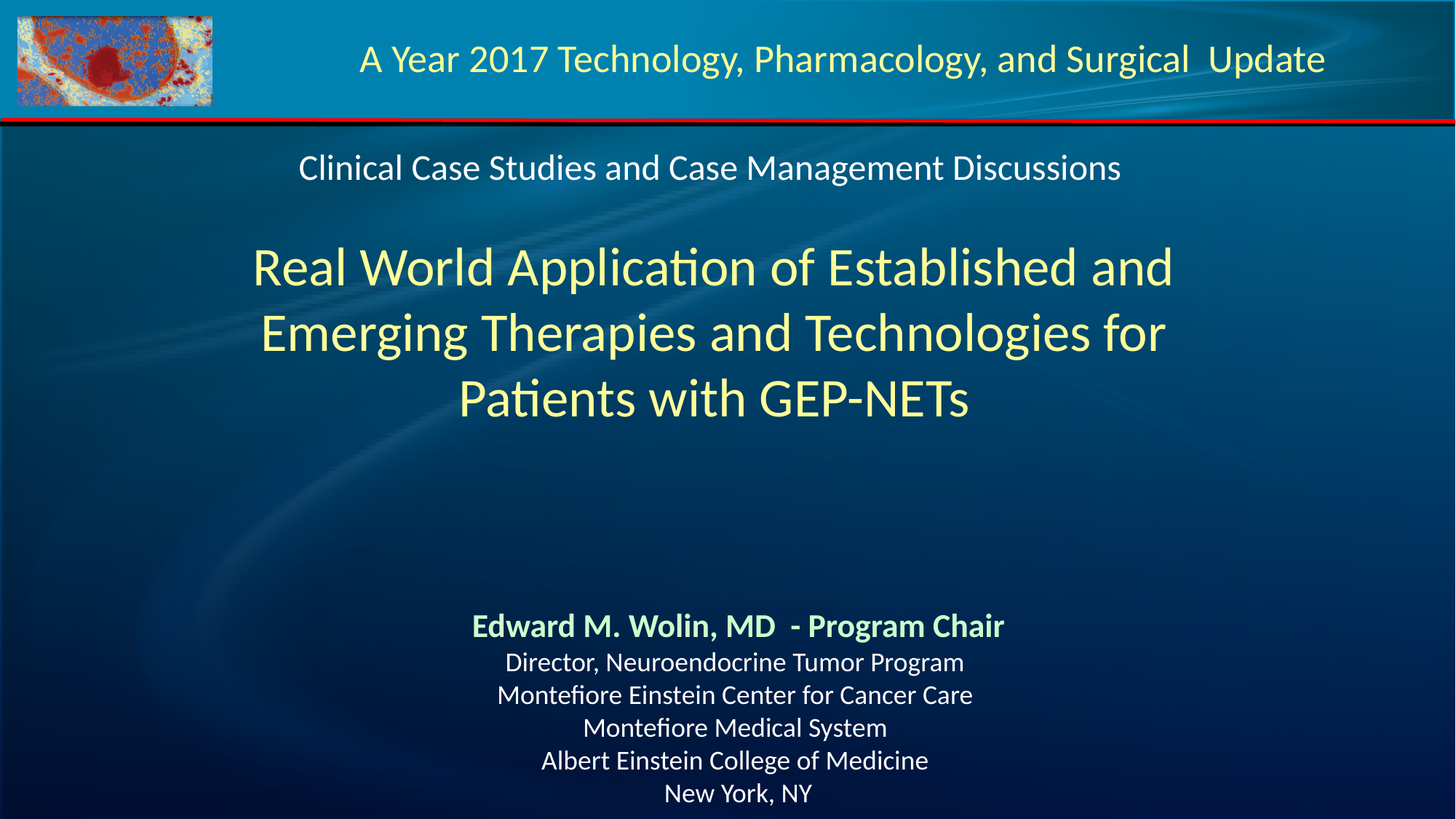

A Year 2017 Technology, Pharmacology, and Surgical  Update
Clinical Case Studies and Case Management Discussions

Real World Application of Established and Emerging Therapies and Technologies for Patients with GEP-NETs
Edward M. Wolin, MD  - Program Chair
Director, Neuroendocrine Tumor Program
Montefiore Einstein Center for Cancer Care
Montefiore Medical System
Albert Einstein College of Medicine
New York, NY